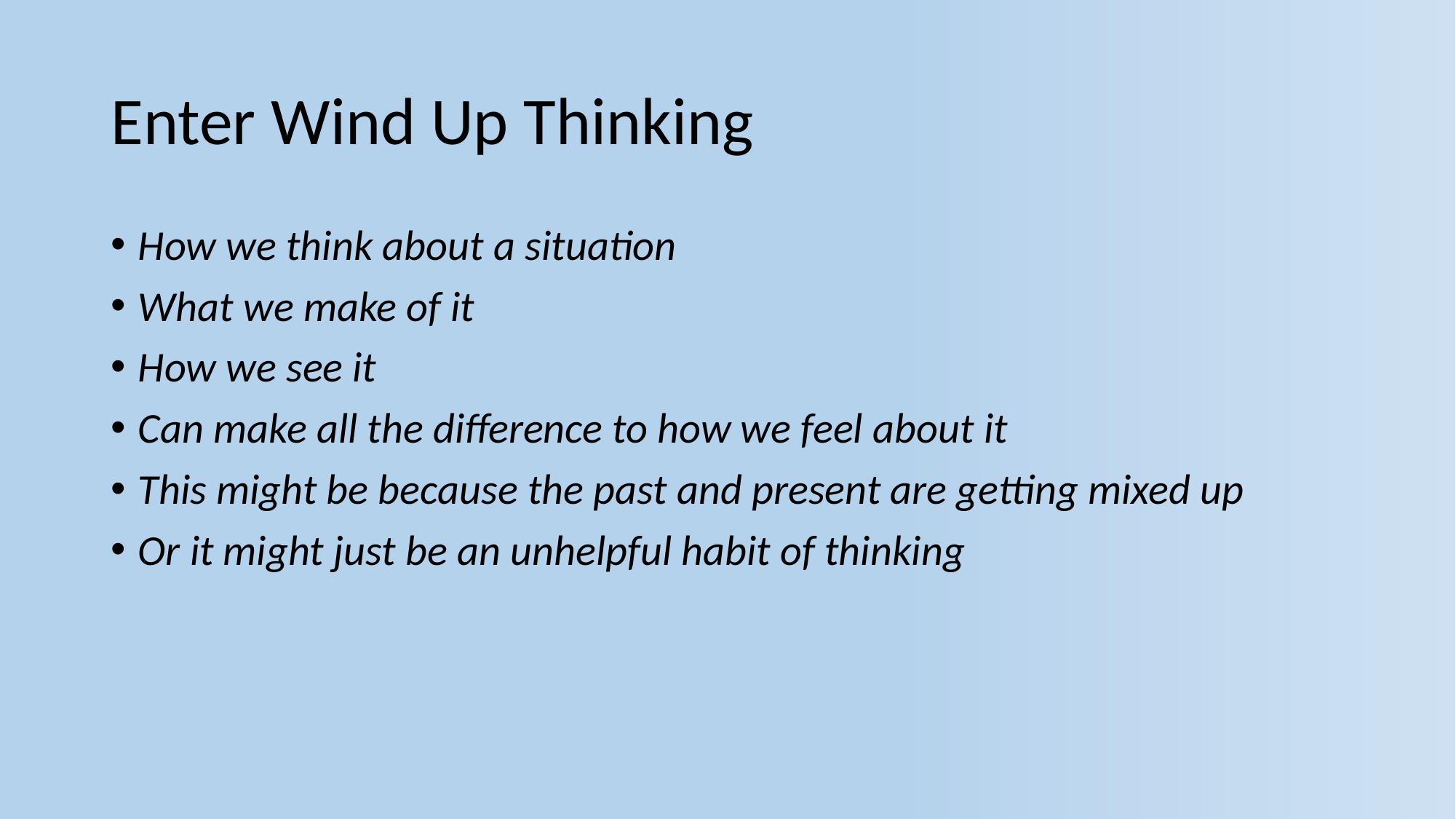

# Enter Wind Up Thinking
How we think about a situation
What we make of it
How we see it
Can make all the difference to how we feel about it
This might be because the past and present are getting mixed up
Or it might just be an unhelpful habit of thinking